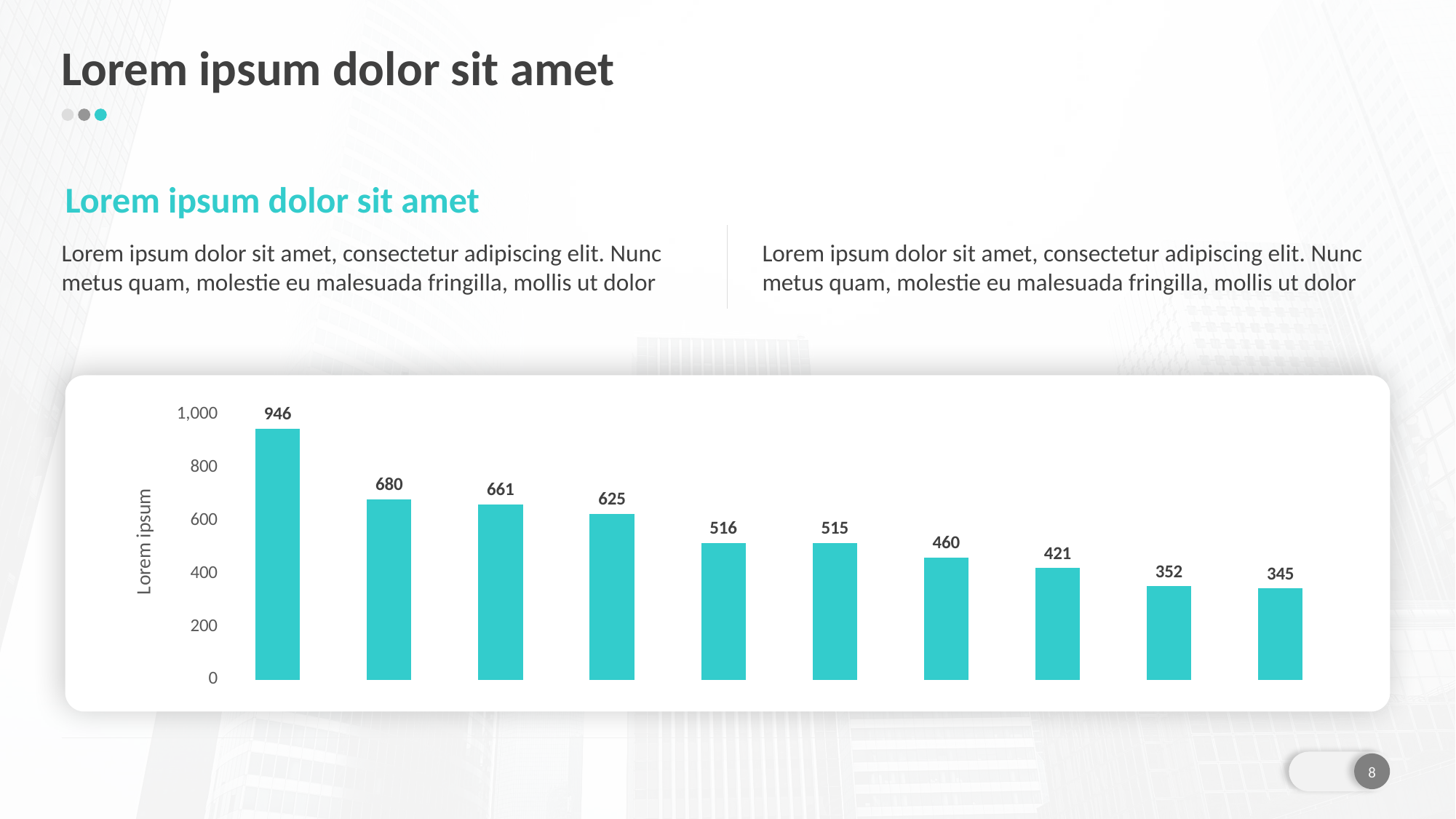

# Lorem ipsum dolor sit amet
Lorem ipsum dolor sit amet
Lorem ipsum dolor sit amet, consectetur adipiscing elit. Nunc metus quam, molestie eu malesuada fringilla, mollis ut dolor
Lorem ipsum dolor sit amet, consectetur adipiscing elit. Nunc metus quam, molestie eu malesuada fringilla, mollis ut dolor

### Chart

| Category | Value Mio SR |
|---|---|
|    | 946.3766299999993 |
|     | 680.4591849999996 |
|      | 660.6759700000005 |
|       | 625.4456429999996 |
|        | 516.1421289999992 |
|         | 515.0576069999993 |
|          | 460.314659 |
|           | 420.71114099999966 |
|            | 351.8982999999998 |
|              | 344.77097099999975 |
8